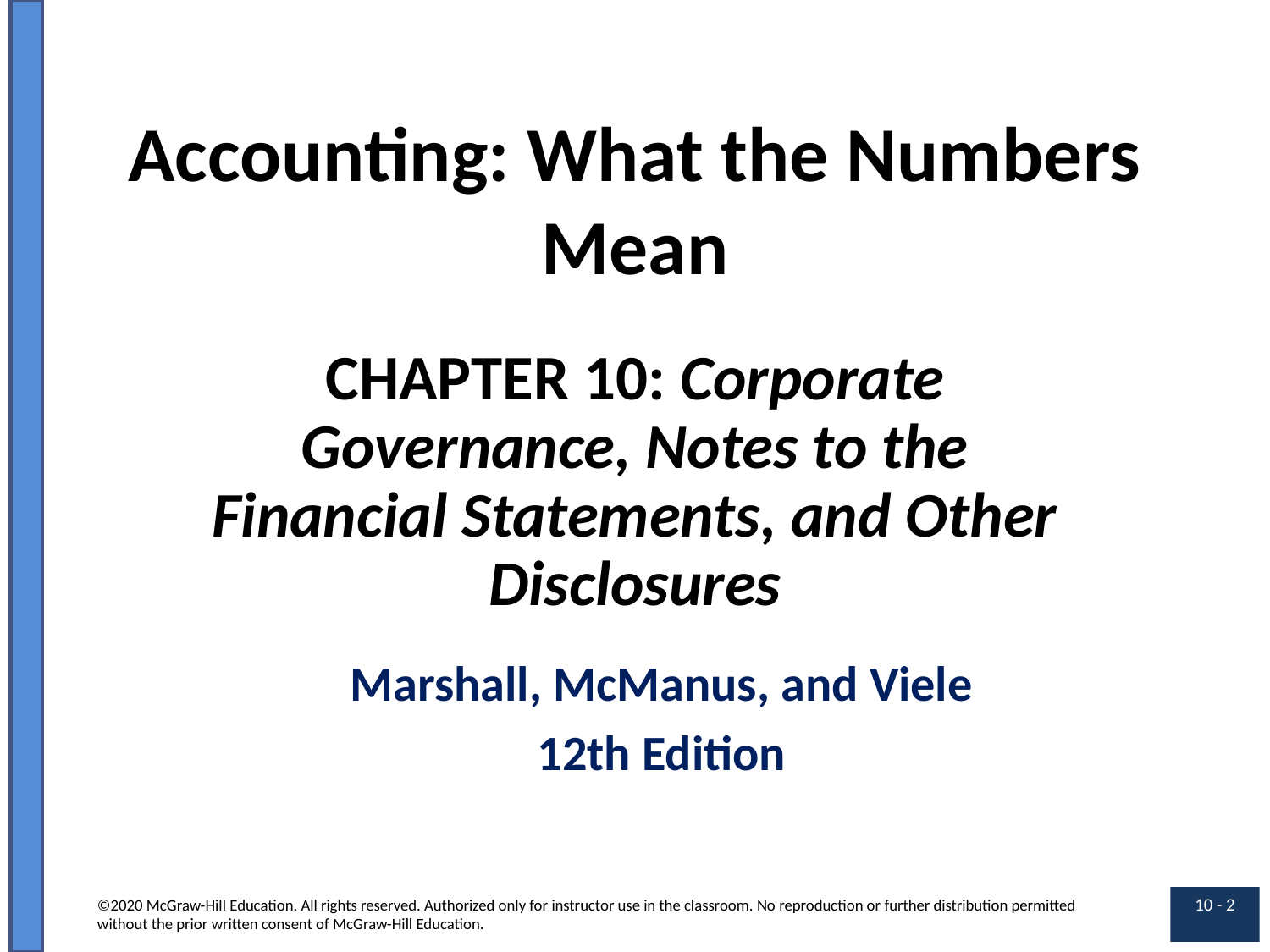

# Accounting: What the Numbers Mean
CHAPTER 10: Corporate Governance, Notes to the Financial Statements, and Other Disclosures
Marshall, McManus, and Viele
12th Edition
©2020 McGraw-Hill Education. All rights reserved. Authorized only for instructor use in the classroom. No reproduction or further distribution permitted without the prior written consent of McGraw-Hill Education.